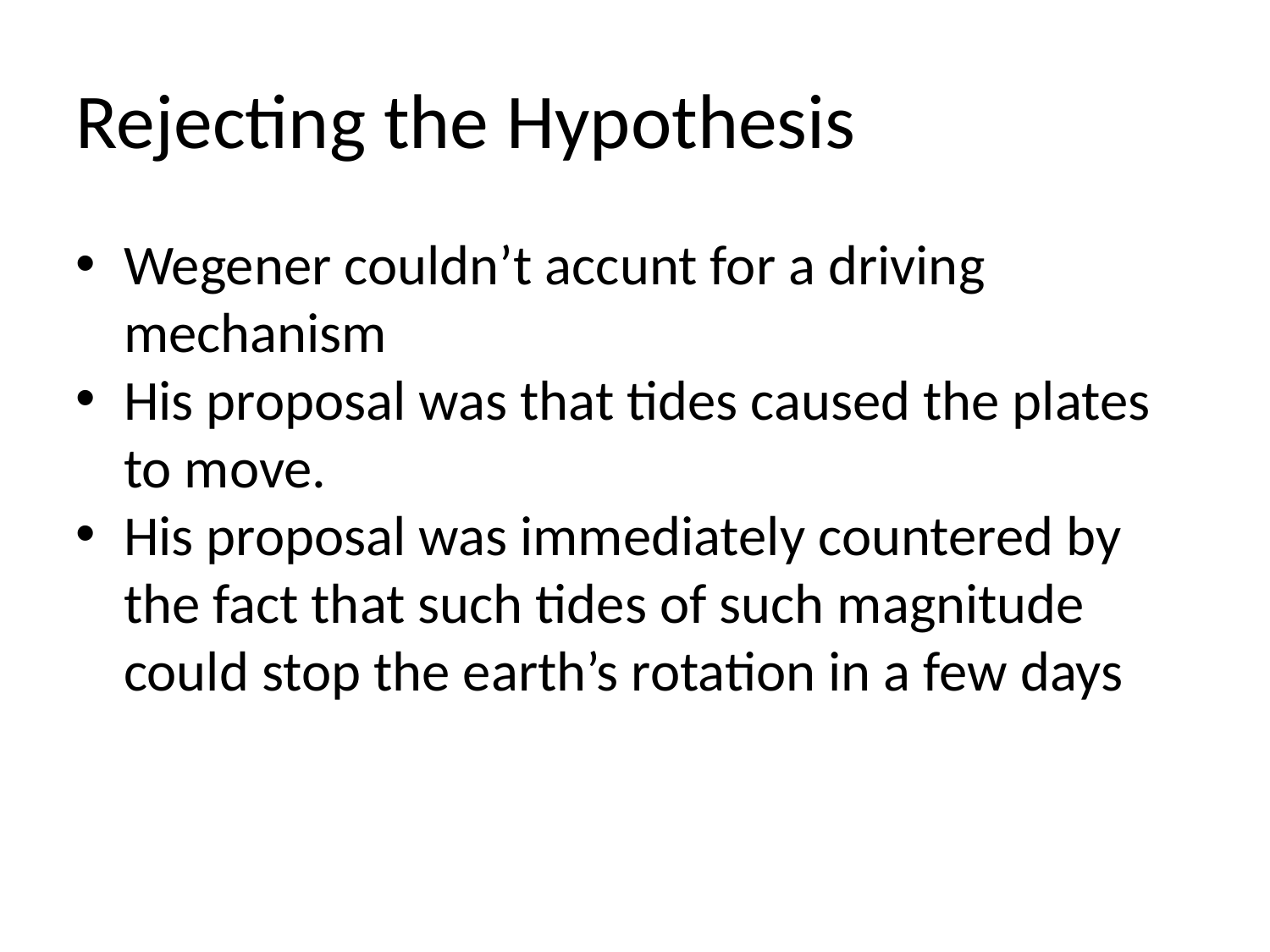

Rejecting the Hypothesis
Wegener couldn’t accunt for a driving mechanism
His proposal was that tides caused the plates to move.
His proposal was immediately countered by the fact that such tides of such magnitude could stop the earth’s rotation in a few days